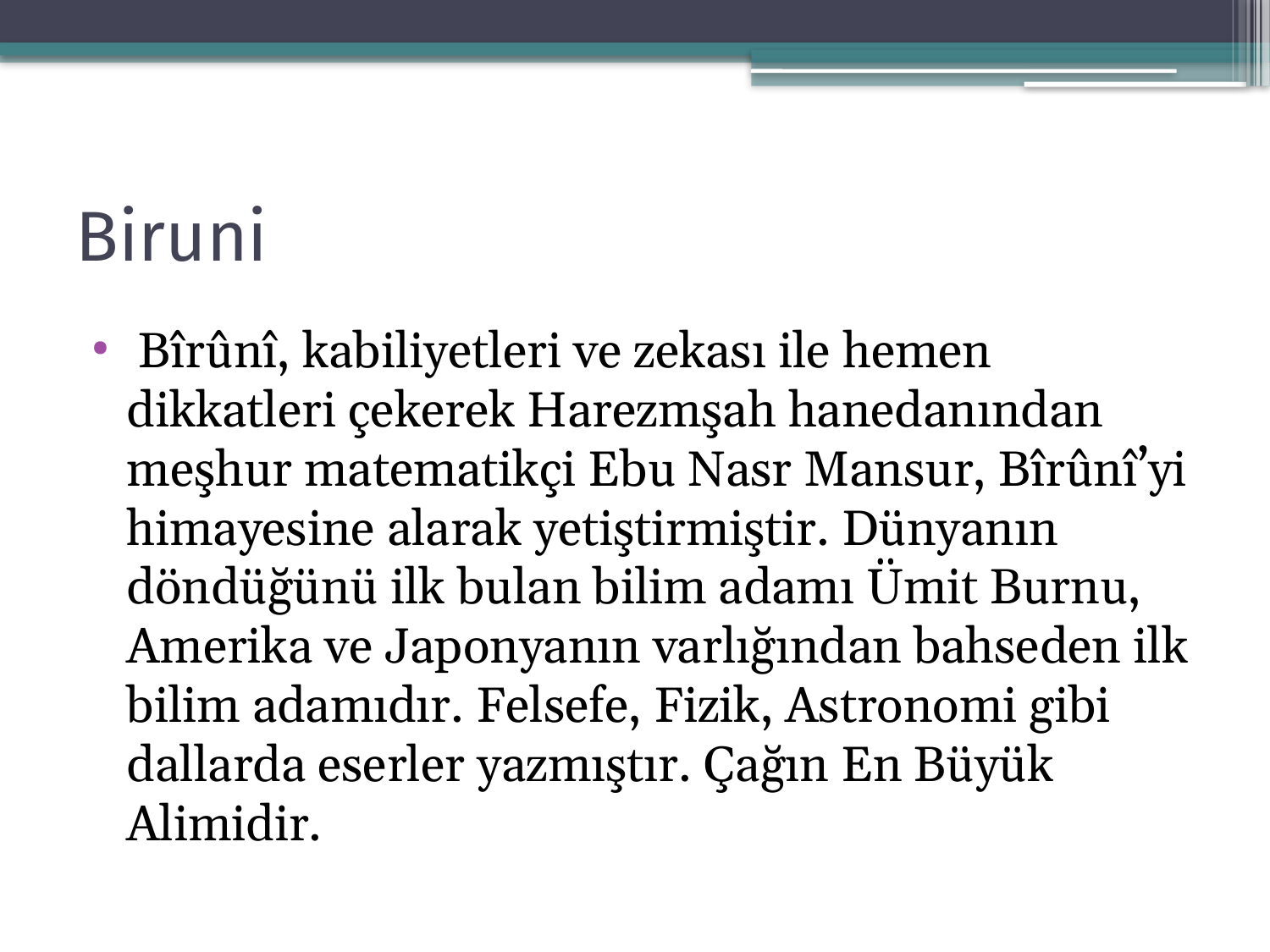

# Biruni
 Bîrûnî, kabiliyetleri ve zekası ile hemen dikkatleri çekerek Harezmşah hanedanından meşhur matematikçi Ebu Nasr Mansur, Bîrûnî’yi himayesine alarak yetiştirmiştir. Dünyanın döndüğünü ilk bulan bilim adamı Ümit Burnu, Amerika ve Japonyanın varlığından bahseden ilk bilim adamıdır. Felsefe, Fizik, Astronomi gibi dallarda eserler yazmıştır. Çağın En Büyük Alimidir.